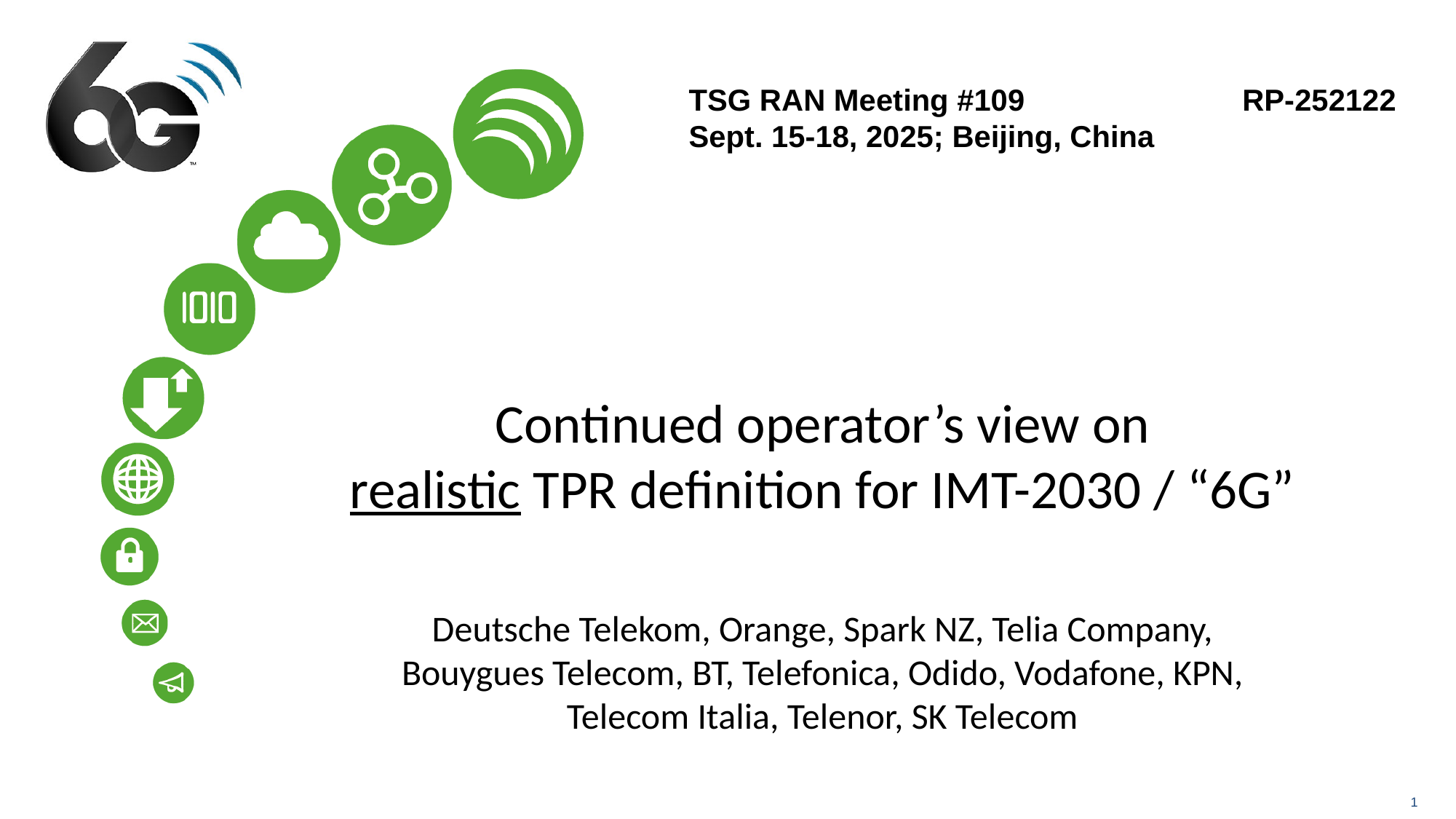

TSG RAN Meeting #109 	                         RP-252122 Sept. 15-18, 2025; Beijing, China
# Continued operator’s view on realistic TPR definition for IMT-2030 / “6G”
Deutsche Telekom, Orange, Spark NZ, Telia Company, Bouygues Telecom, BT, Telefonica, Odido, Vodafone, KPN, Telecom Italia, Telenor, SK Telecom